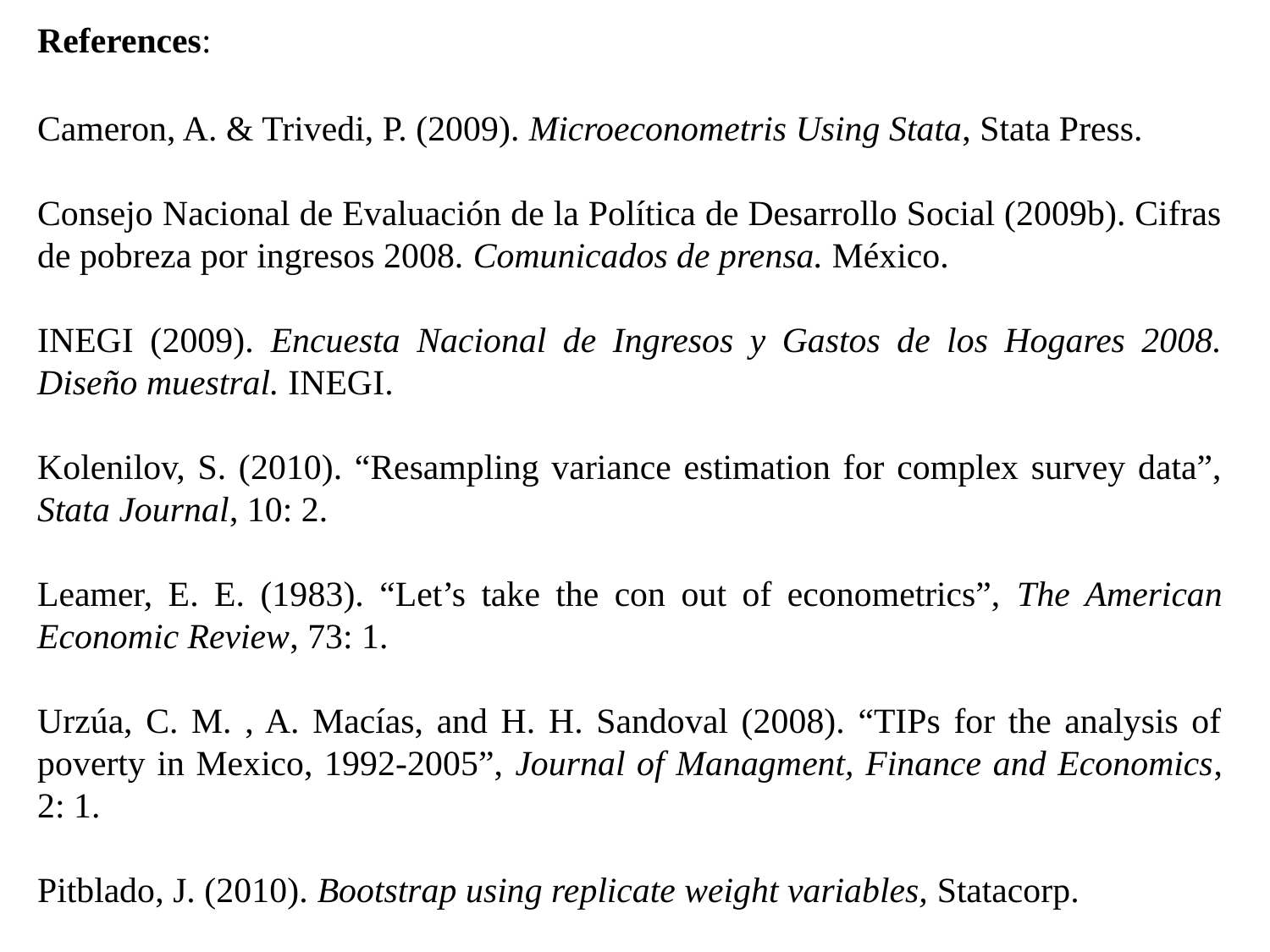

References:

Cameron, A. & Trivedi, P. (2009). Microeconometris Using Stata, Stata Press.

Consejo Nacional de Evaluación de la Política de Desarrollo Social (2009b). Cifras de pobreza por ingresos 2008. Comunicados de prensa. México.

INEGI (2009). Encuesta Nacional de Ingresos y Gastos de los Hogares 2008. Diseño muestral. INEGI.

Kolenilov, S. (2010). “Resampling variance estimation for complex survey data”, Stata Journal, 10: 2.

Leamer, E. E. (1983). “Let’s take the con out of econometrics”, The American Economic Review, 73: 1.

Urzúa, C. M. , A. Macías, and H. H. Sandoval (2008). “TIPs for the analysis of poverty in Mexico, 1992-2005”, Journal of Managment, Finance and Economics, 2: 1.

Pitblado, J. (2010). Bootstrap using replicate weight variables, Statacorp.